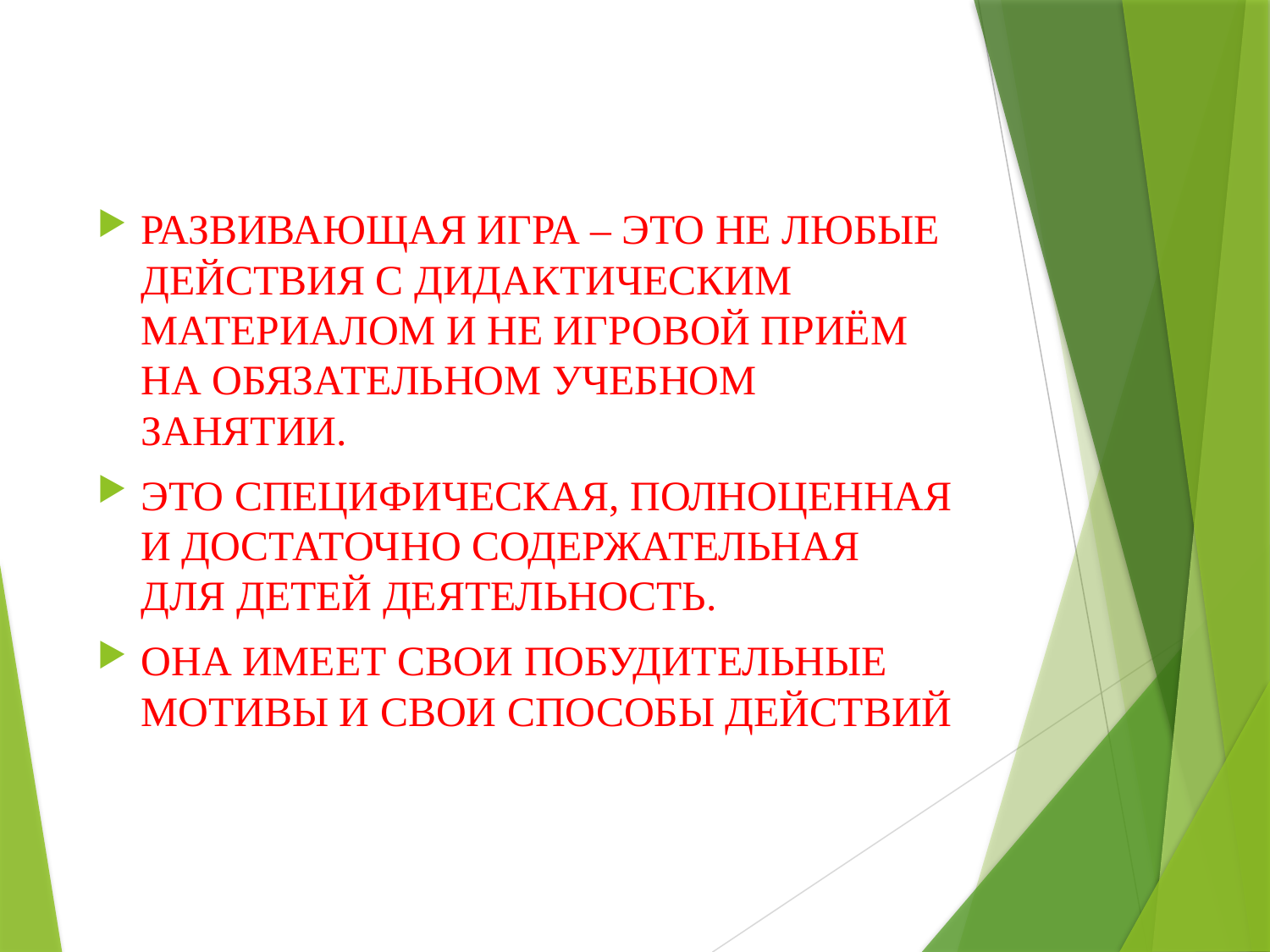

#
РАЗВИВАЮЩАЯ ИГРА – ЭТО НЕ ЛЮБЫЕ ДЕЙСТВИЯ С ДИДАКТИЧЕСКИМ МАТЕРИАЛОМ И НЕ ИГРОВОЙ ПРИЁМ НА ОБЯЗАТЕЛЬНОМ УЧЕБНОМ ЗАНЯТИИ.
ЭТО СПЕЦИФИЧЕСКАЯ, ПОЛНОЦЕННАЯ И ДОСТАТОЧНО СОДЕРЖАТЕЛЬНАЯ ДЛЯ ДЕТЕЙ ДЕЯТЕЛЬНОСТЬ.
ОНА ИМЕЕТ СВОИ ПОБУДИТЕЛЬНЫЕ МОТИВЫ И СВОИ СПОСОБЫ ДЕЙСТВИЙ